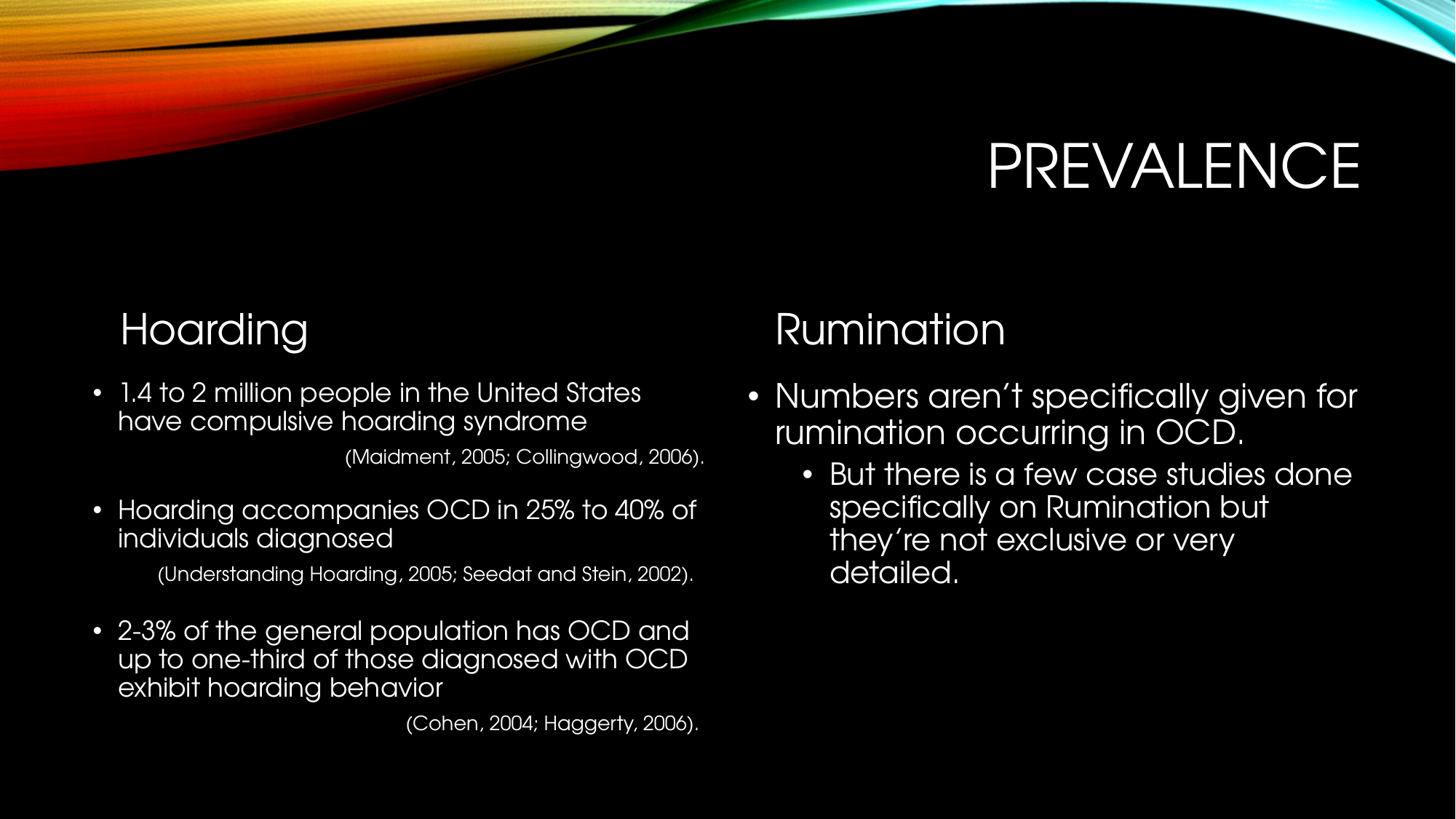

# Prevalence
Hoarding
Rumination
1.4 to 2 million people in the United States have compulsive hoarding syndrome
(Maidment, 2005; Collingwood, 2006).

Hoarding accompanies OCD in 25% to 40% of individuals diagnosed
(Understanding Hoarding, 2005; Seedat and Stein, 2002).

2-3% of the general population has OCD and up to one-third of those diagnosed with OCD exhibit hoarding behavior
(Cohen, 2004; Haggerty, 2006).

Numbers aren’t specifically given for rumination occurring in OCD.
But there is a few case studies done specifically on Rumination but they’re not exclusive or very detailed.